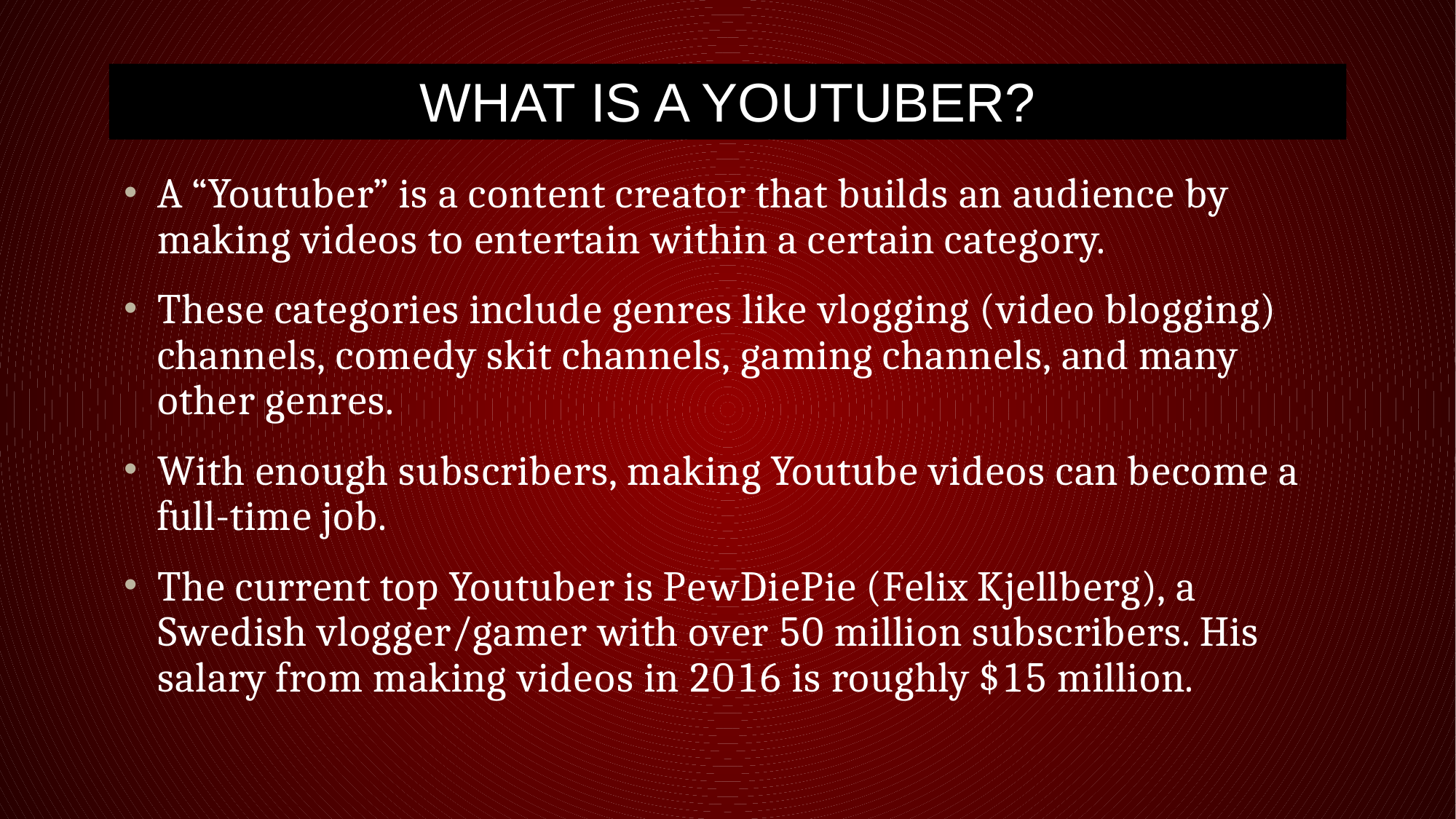

# What is a youtuber?
A “Youtuber” is a content creator that builds an audience by making videos to entertain within a certain category.
These categories include genres like vlogging (video blogging) channels, comedy skit channels, gaming channels, and many  other genres.
With enough subscribers, making Youtube videos can become a full-time job.
The current top Youtuber is PewDiePie (Felix Kjellberg), a Swedish vlogger/gamer with over 50 million subscribers. His salary from making videos in 2016 is roughly $15 million.